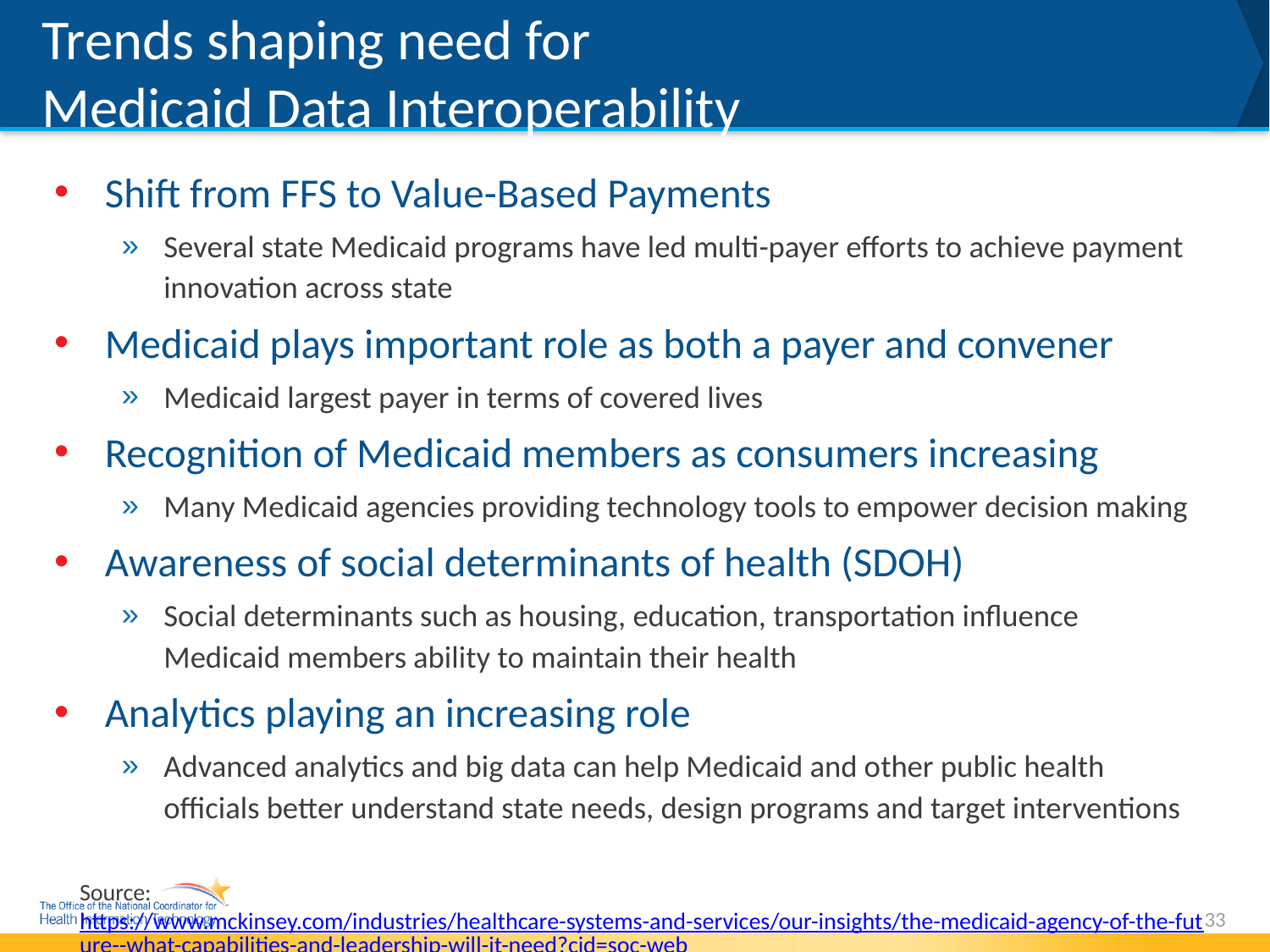

Trends shaping need for Medicaid Data Interoperability
Shift from FFS to Value-Based Payments
Several state Medicaid programs have led multi-payer efforts to achieve payment innovation across state
Medicaid plays important role as both a payer and convener
Medicaid largest payer in terms of covered lives
Recognition of Medicaid members as consumers increasing
Many Medicaid agencies providing technology tools to empower decision making
Awareness of social determinants of health (SDOH)
Social determinants such as housing, education, transportation influence Medicaid members ability to maintain their health
Analytics playing an increasing role
Advanced analytics and big data can help Medicaid and other public health officials better understand state needs, design programs and target interventions
Source: https://www.mckinsey.com/industries/healthcare-systems-and-services/our-insights/the-medicaid-agency-of-the-future--what-capabilities-and-leadership-will-it-need?cid=soc-web
33